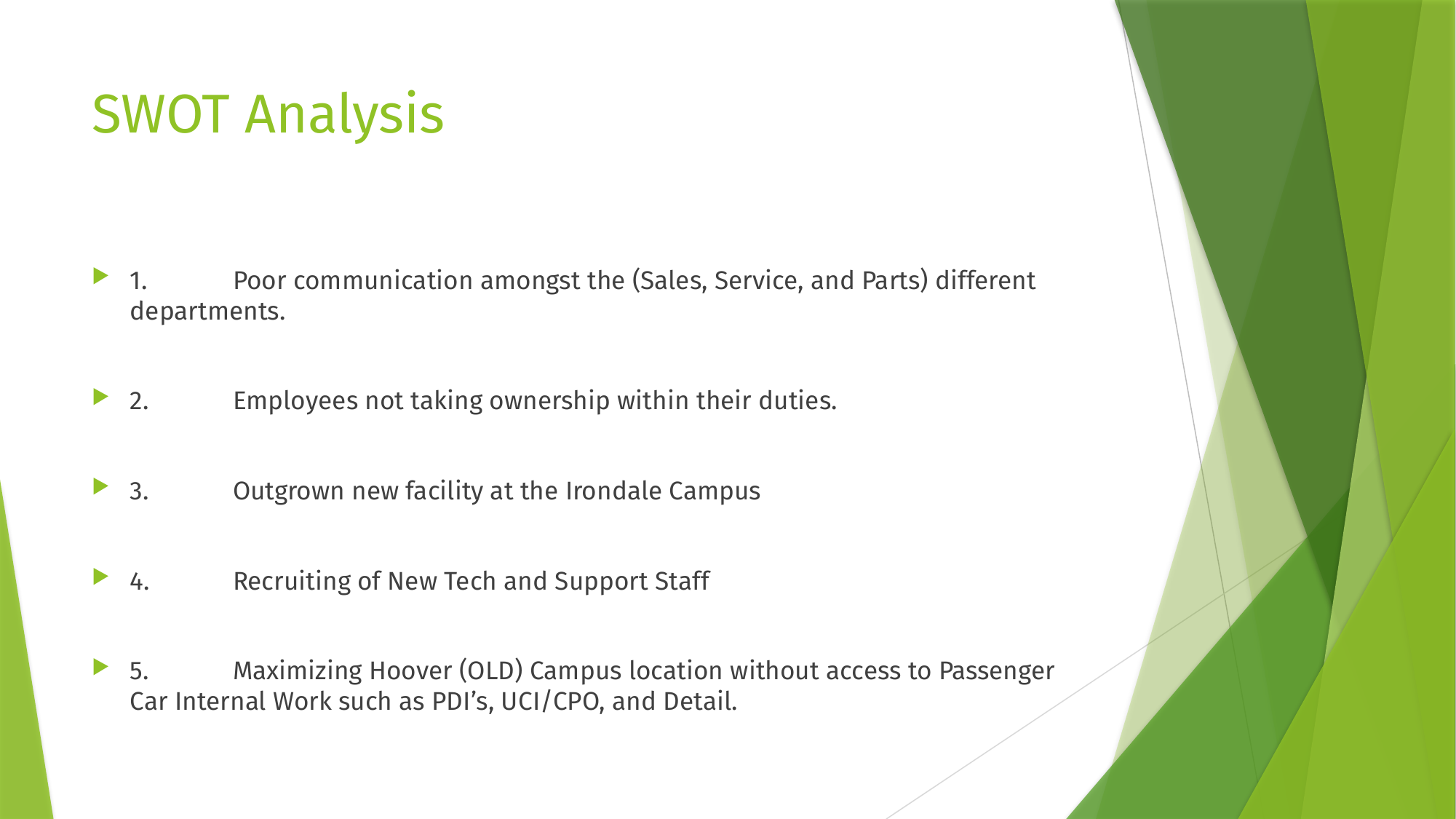

# SWOT Analysis
1.	Poor communication amongst the (Sales, Service, and Parts) different departments.

2.	Employees not taking ownership within their duties.

3.	Outgrown new facility at the Irondale Campus

4.	Recruiting of New Tech and Support Staff

5.	Maximizing Hoover (OLD) Campus location without access to Passenger Car Internal Work such as PDI’s, UCI/CPO, and Detail.